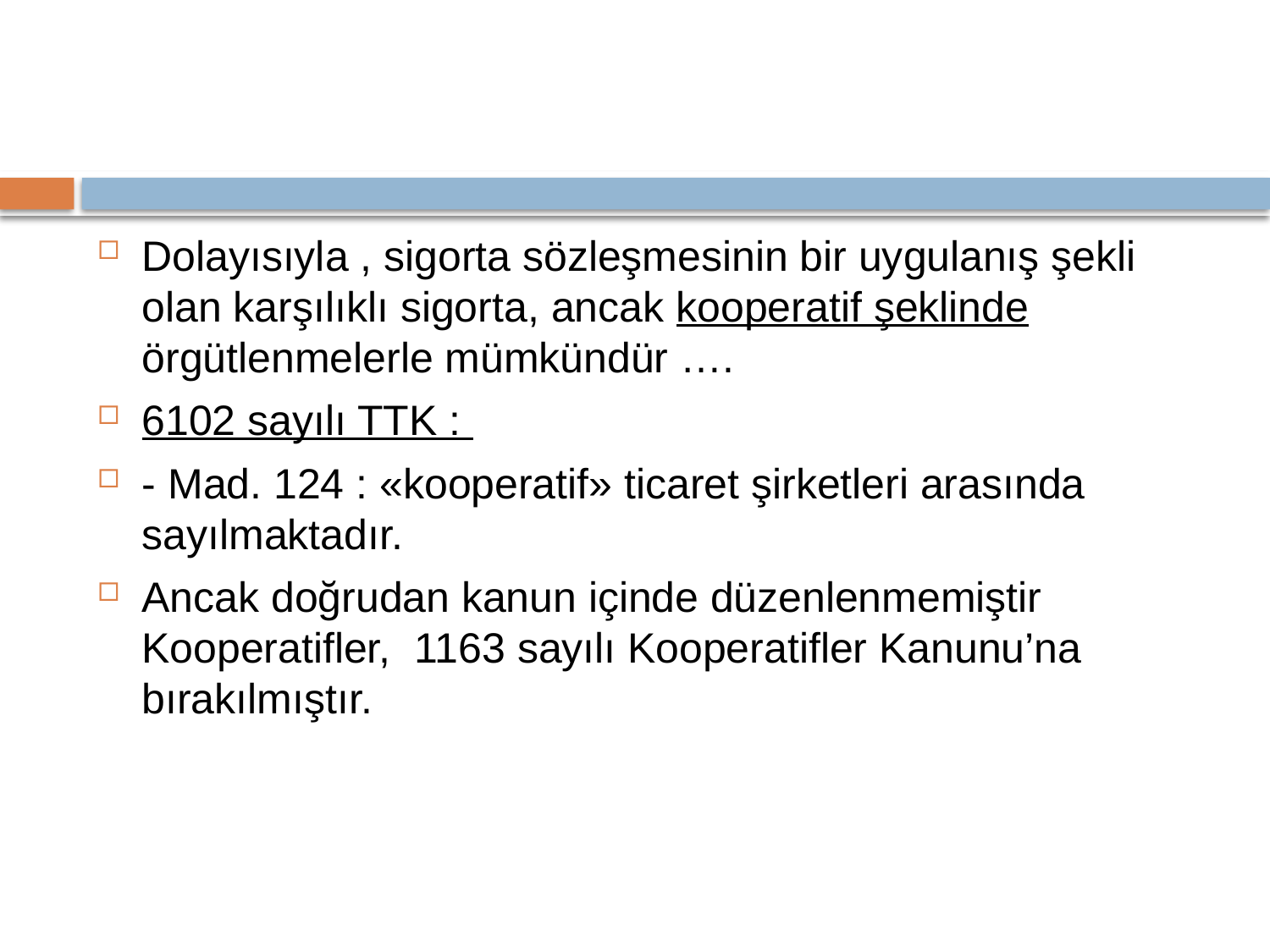

Dolayısıyla , sigorta sözleşmesinin bir uygulanış şekli olan karşılıklı sigorta, ancak kooperatif şeklinde örgütlenmelerle mümkündür ….
6102 sayılı TTK :
- Mad. 124 : «kooperatif» ticaret şirketleri arasında sayılmaktadır.
Ancak doğrudan kanun içinde düzenlenmemiştir Kooperatifler,  1163 sayılı Kooperatifler Kanunu’na bırakılmıştır.